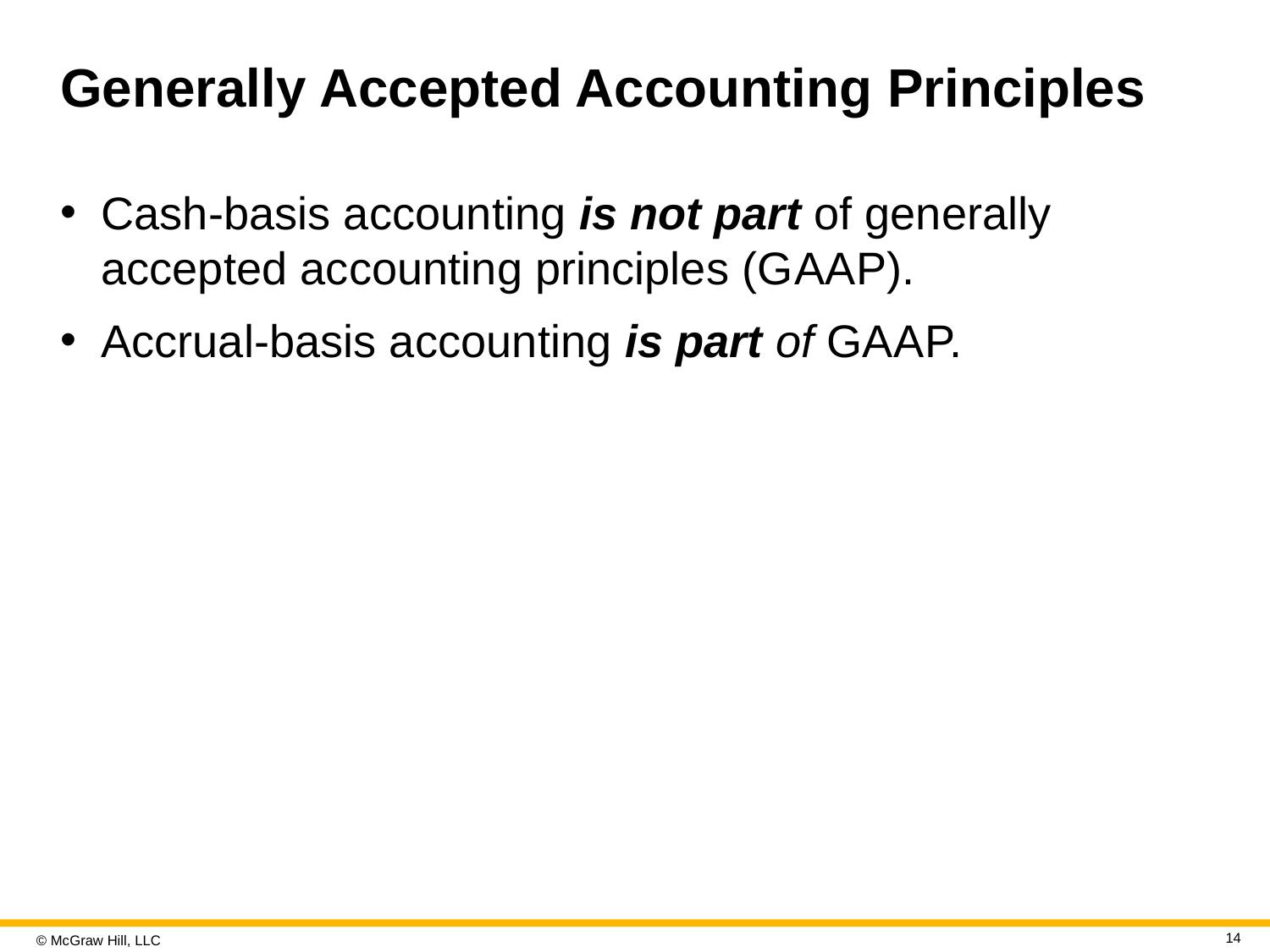

# Generally Accepted Accounting Principles
Cash-basis accounting is not part of generally accepted accounting principles (G A A P).
Accrual-basis accounting is part of G A A P.
14